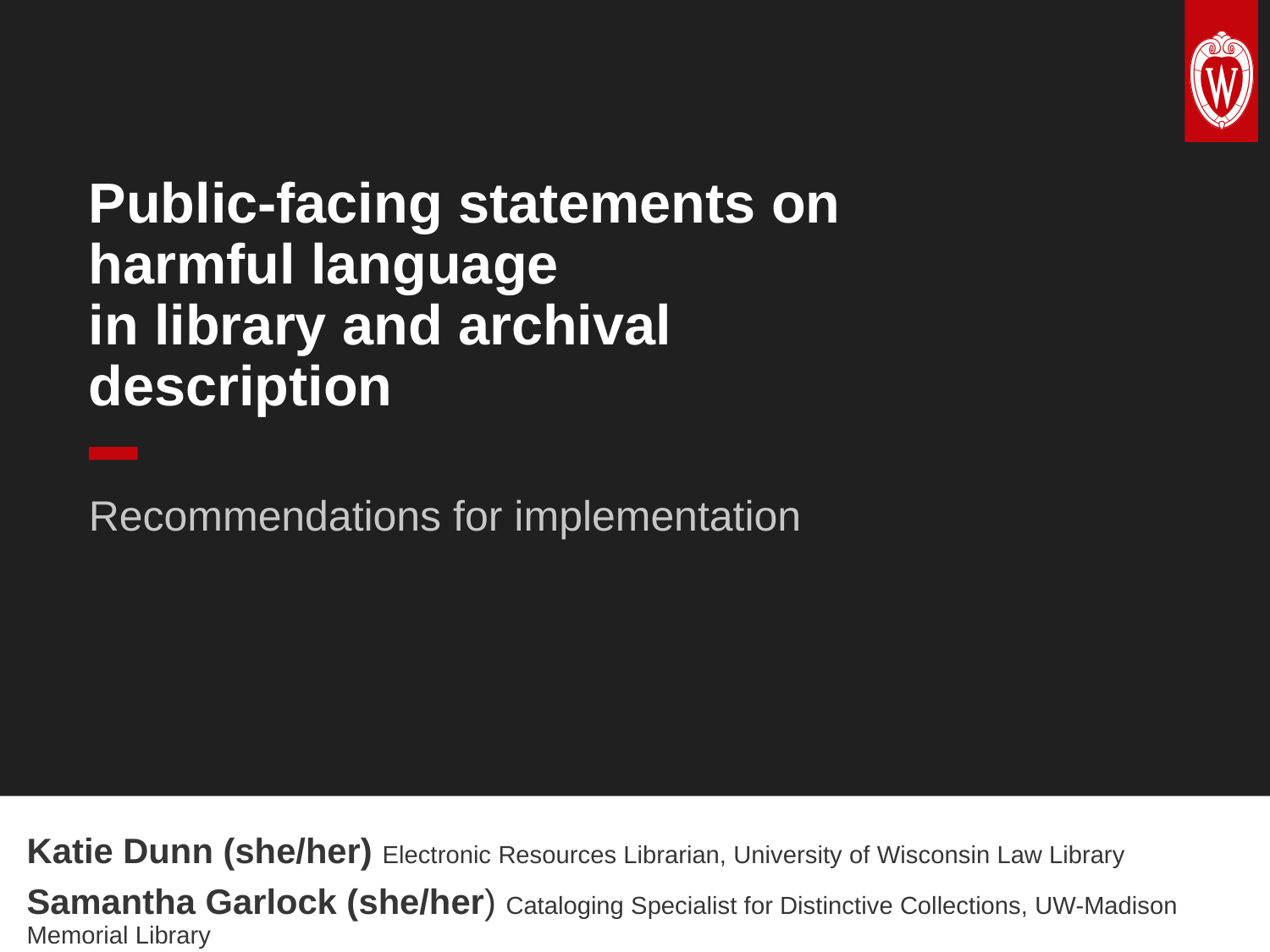

Black title slide
Public-facing statements on
harmful language
in library and archival description
Recommendations for implementation
Katie Dunn (she/her) Electronic Resources Librarian, University of Wisconsin Law Library
Samantha Garlock (she/her) Cataloging Specialist for Distinctive Collections, UW-Madison Memorial Library